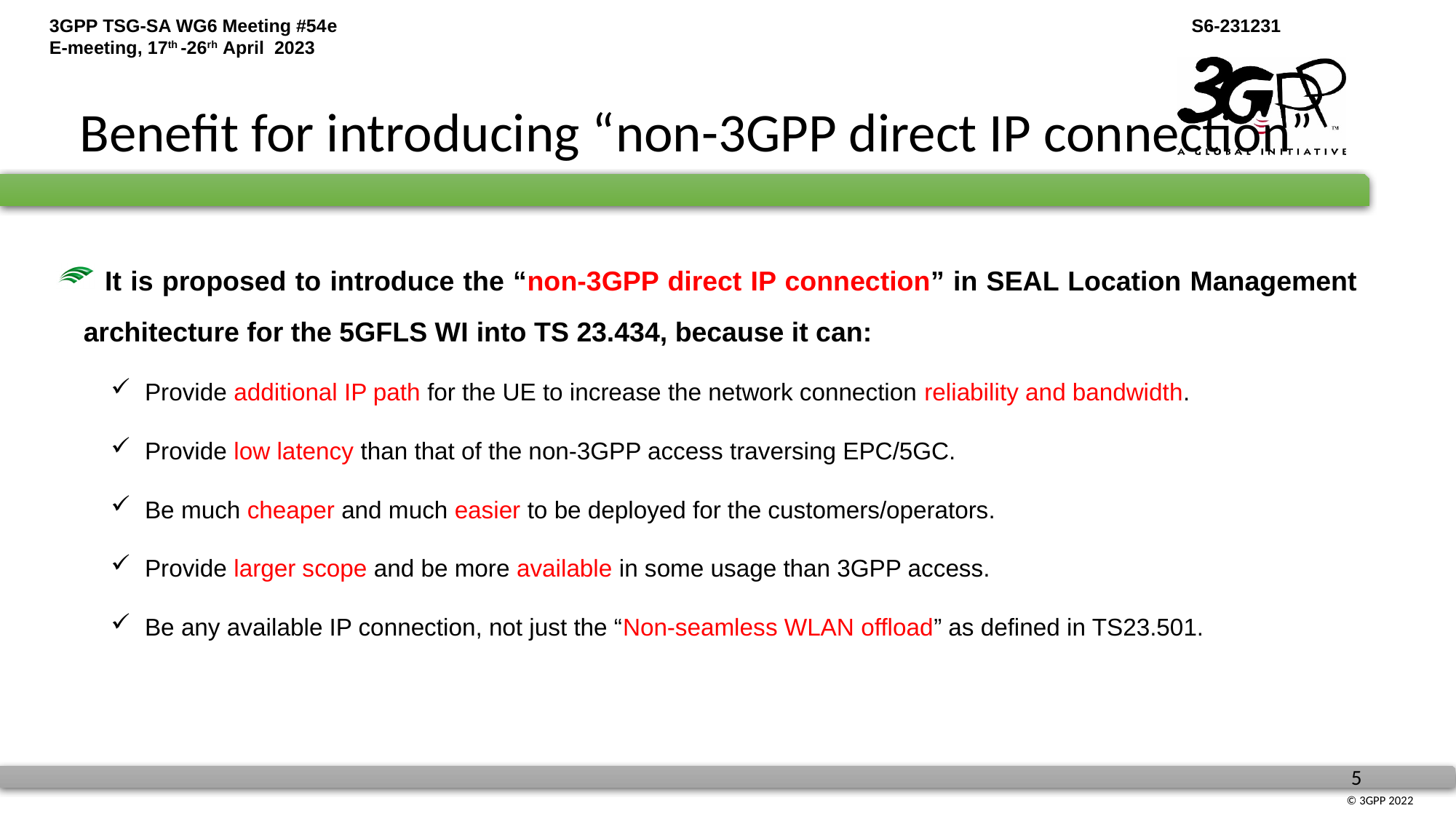

# Benefit for introducing “non-3GPP direct IP connection”
 It is proposed to introduce the “non-3GPP direct IP connection” in SEAL Location Management  architecture for the 5GFLS WI into TS 23.434, because it can:
Provide additional IP path for the UE to increase the network connection reliability and bandwidth.
Provide low latency than that of the non-3GPP access traversing EPC/5GC.
Be much cheaper and much easier to be deployed for the customers/operators.
Provide larger scope and be more available in some usage than 3GPP access.
Be any available IP connection, not just the “Non-seamless WLAN offload” as defined in TS23.501.